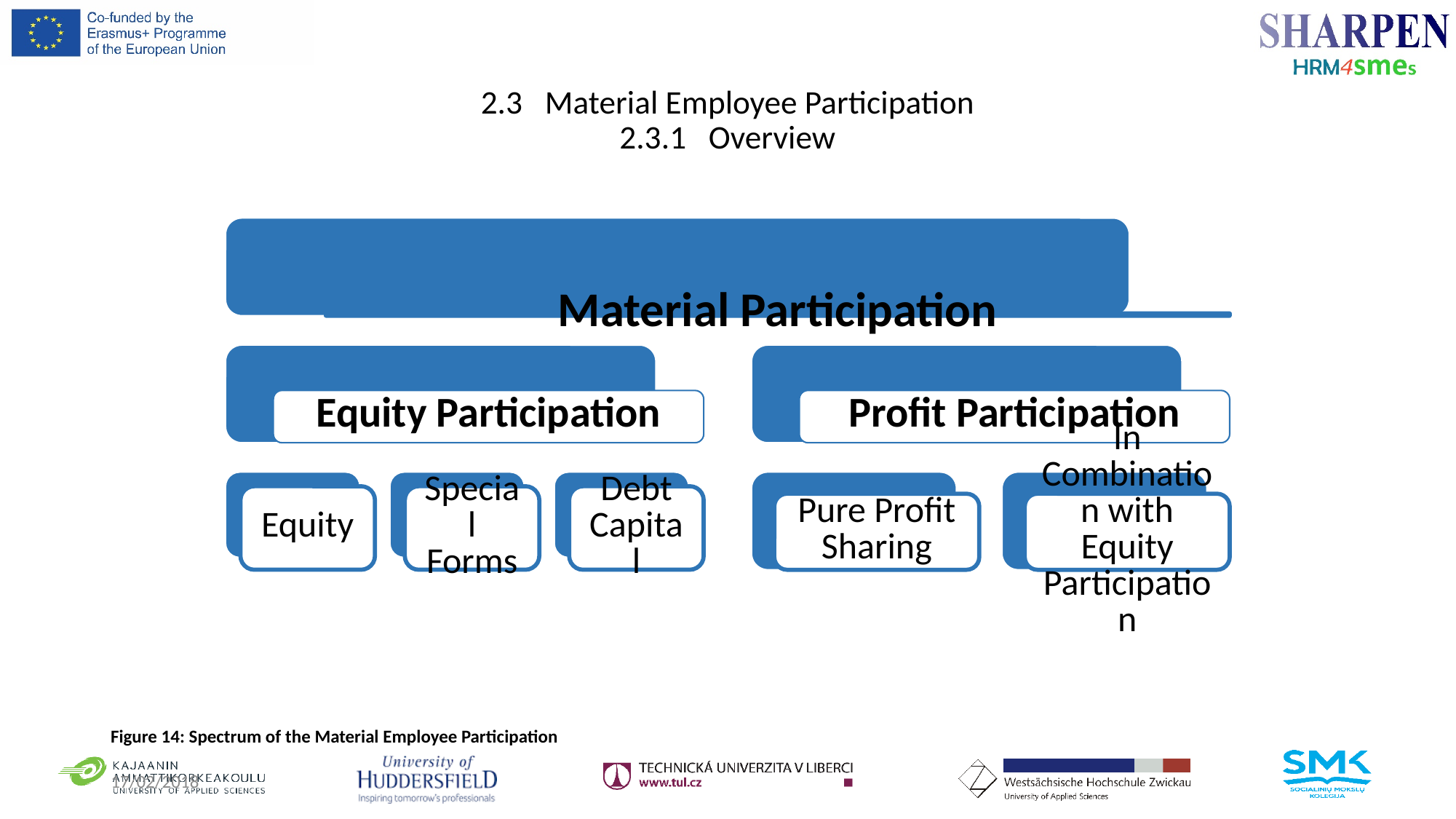

# 2.3   Material Employee Participation 2.3.1   Overview
Material Participation
Equity Participation
Equity
Special Forms
Profit Participation
Pure Profit Sharing
Debt Capital
In Combination with Equity Participation
Figure 14: Spectrum of the Material Employee Participation
17/02/2018
Prof. Dr. Horst Muschol
19